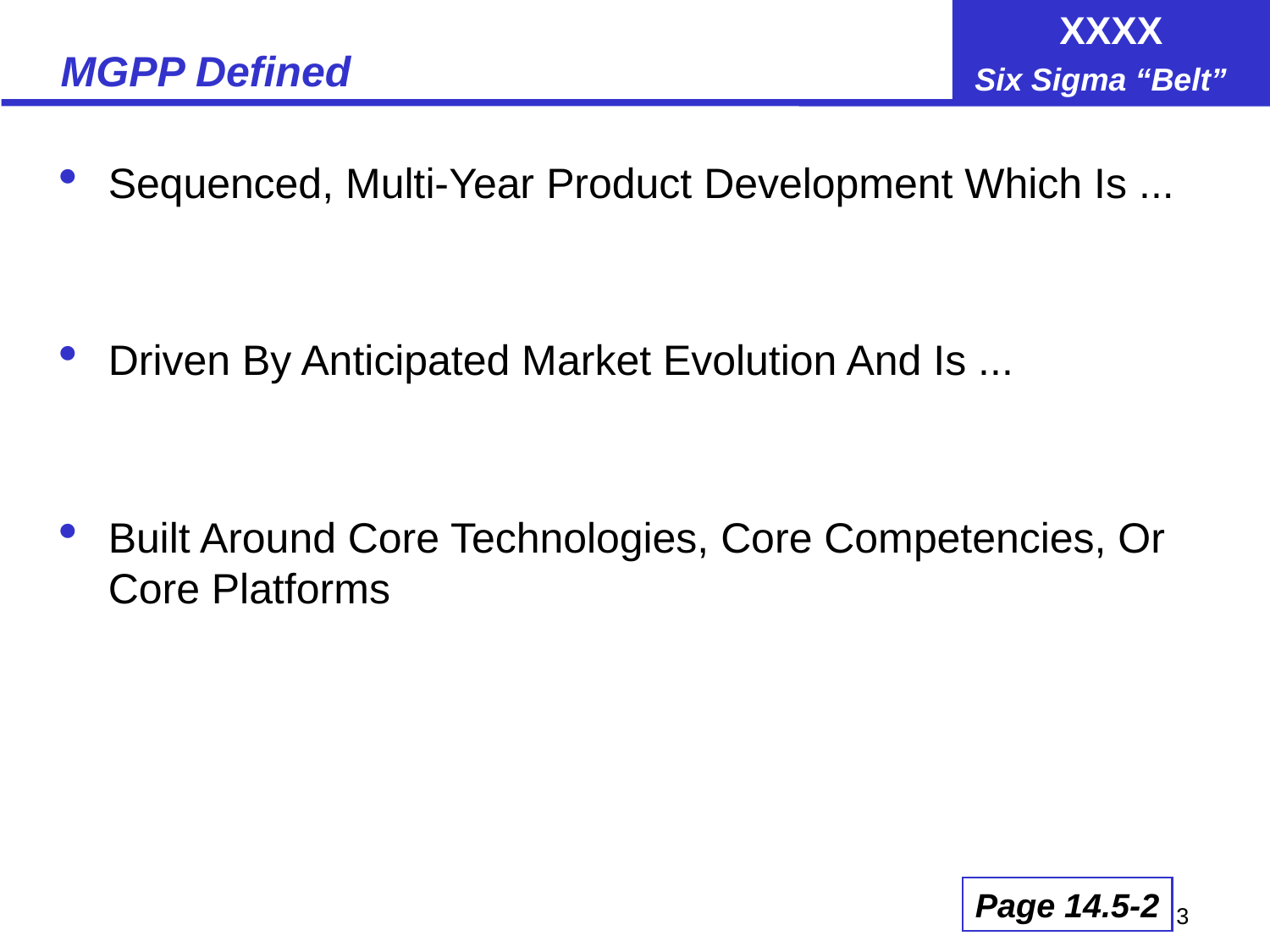

# MGPP Defined
Sequenced, Multi-Year Product Development Which Is ...

Driven By Anticipated Market Evolution And Is ...

Built Around Core Technologies, Core Competencies, Or Core Platforms
Page 14.5-2